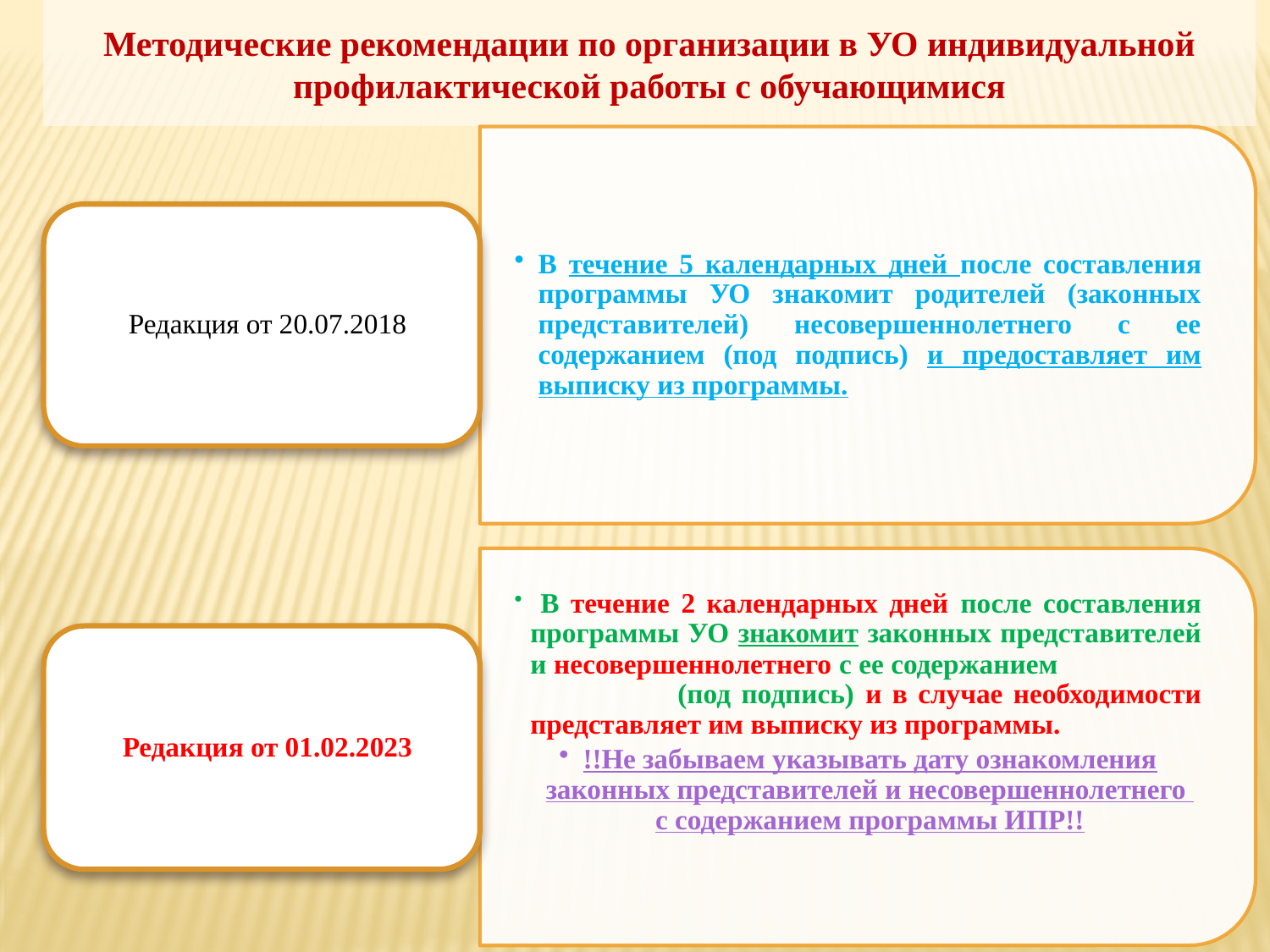

Методические рекомендации по организации в УО индивидуальной профилактической работы с обучающимися
В течение 5 календарных дней после составления программы УО знакомит родителей (законных представителей) несовершеннолетнего с ее содержанием (под подпись) и предоставляет им выписку из программы.
Редакция от 20.07.2018
 В течение 2 календарных дней после составления программы УО знакомит законных представителей и несовершеннолетнего с ее содержанием                                   (под подпись) и в случае необходимости представляет им выписку из программы.
!!Не забываем указывать дату ознакомления законных представителей и несовершеннолетнего  с содержанием программы ИПР!!

Редакция от 01.02.2023